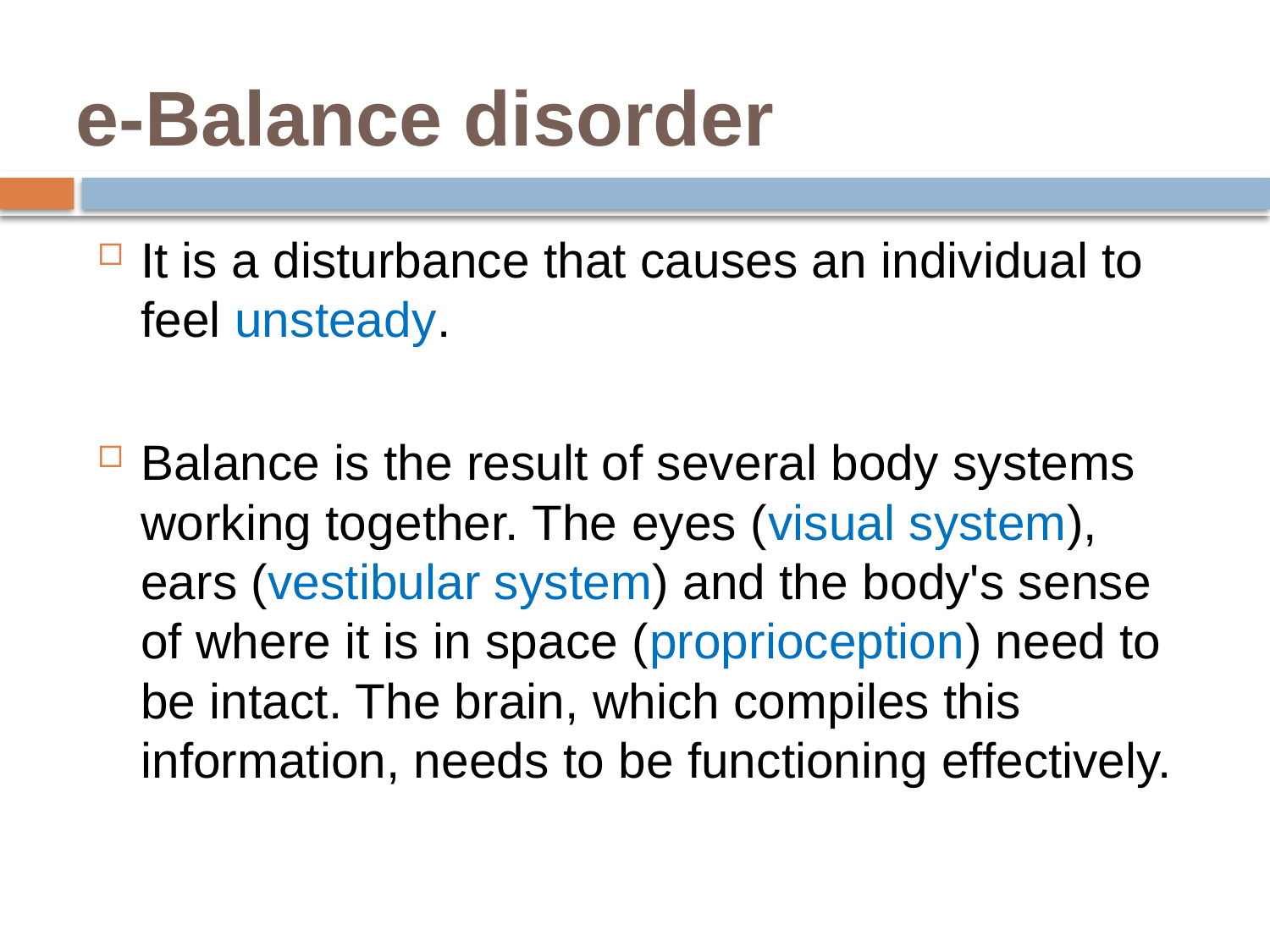

# e-Balance disorder
It is a disturbance that causes an individual to feel unsteady.

Balance is the result of several body systems working together. The eyes (visual system), ears (vestibular system) and the body's sense of where it is in space (proprioception) need to be intact. The brain, which compiles this information, needs to be functioning effectively.